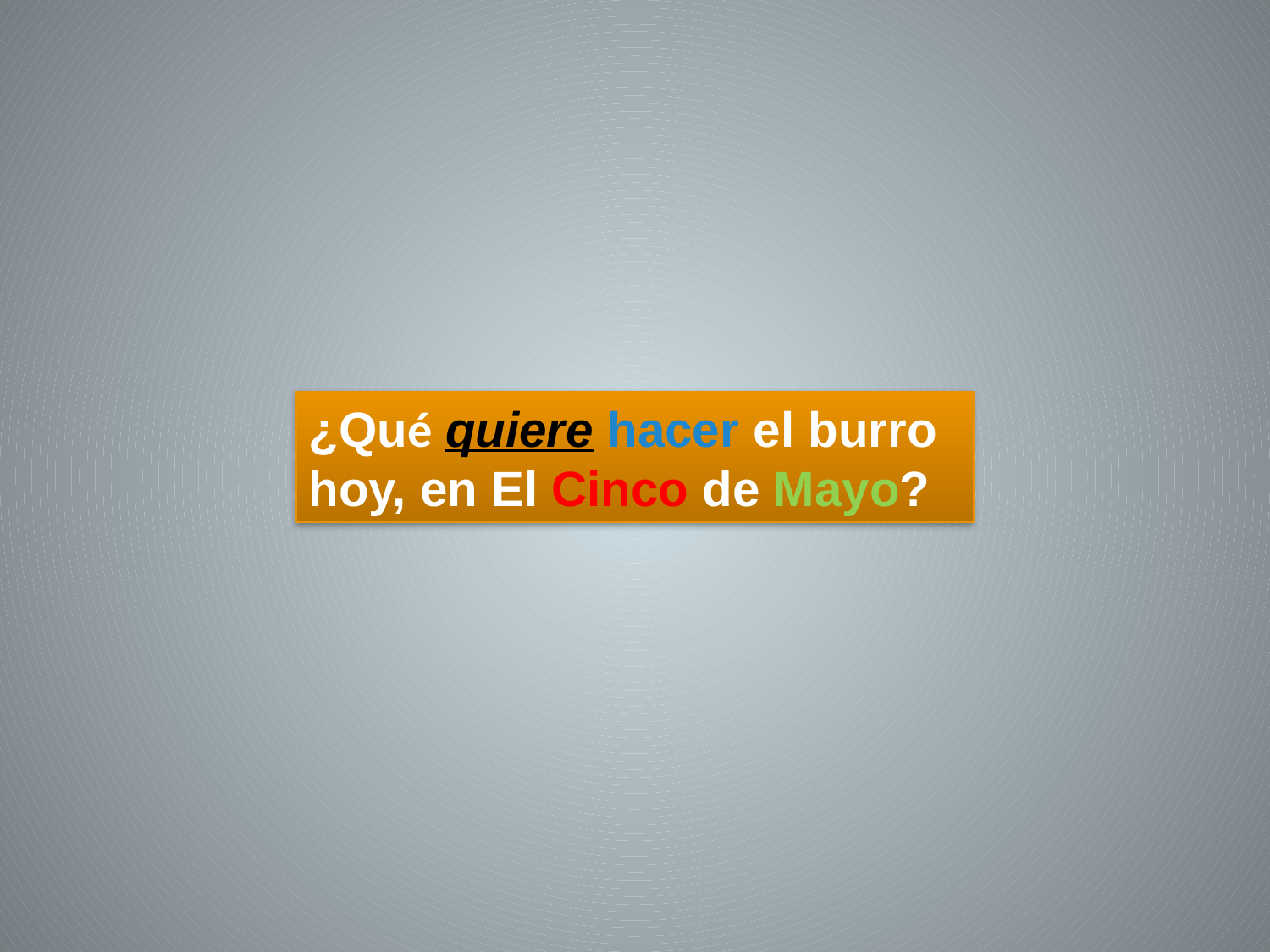

¿Qué quiere hacer el burro hoy, en El Cinco de Mayo?